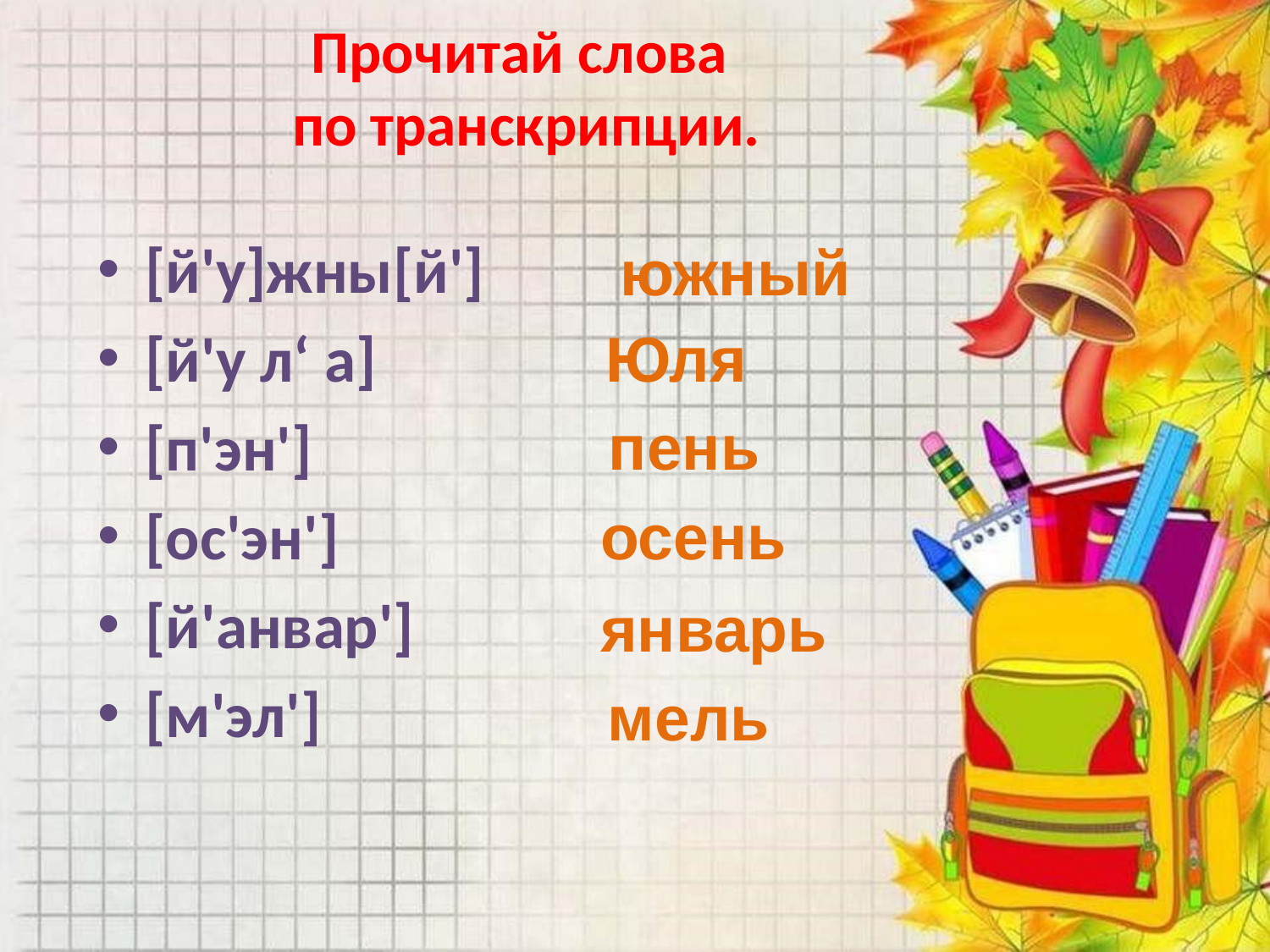

# Прочитай слова по транскрипции.
[й'у]жны[й']
[й'у л‘ а]
[п'эн']
[ос'эн']
[й'анвар']
[м'эл']

южный
Юля
пень
осень
январь
мель